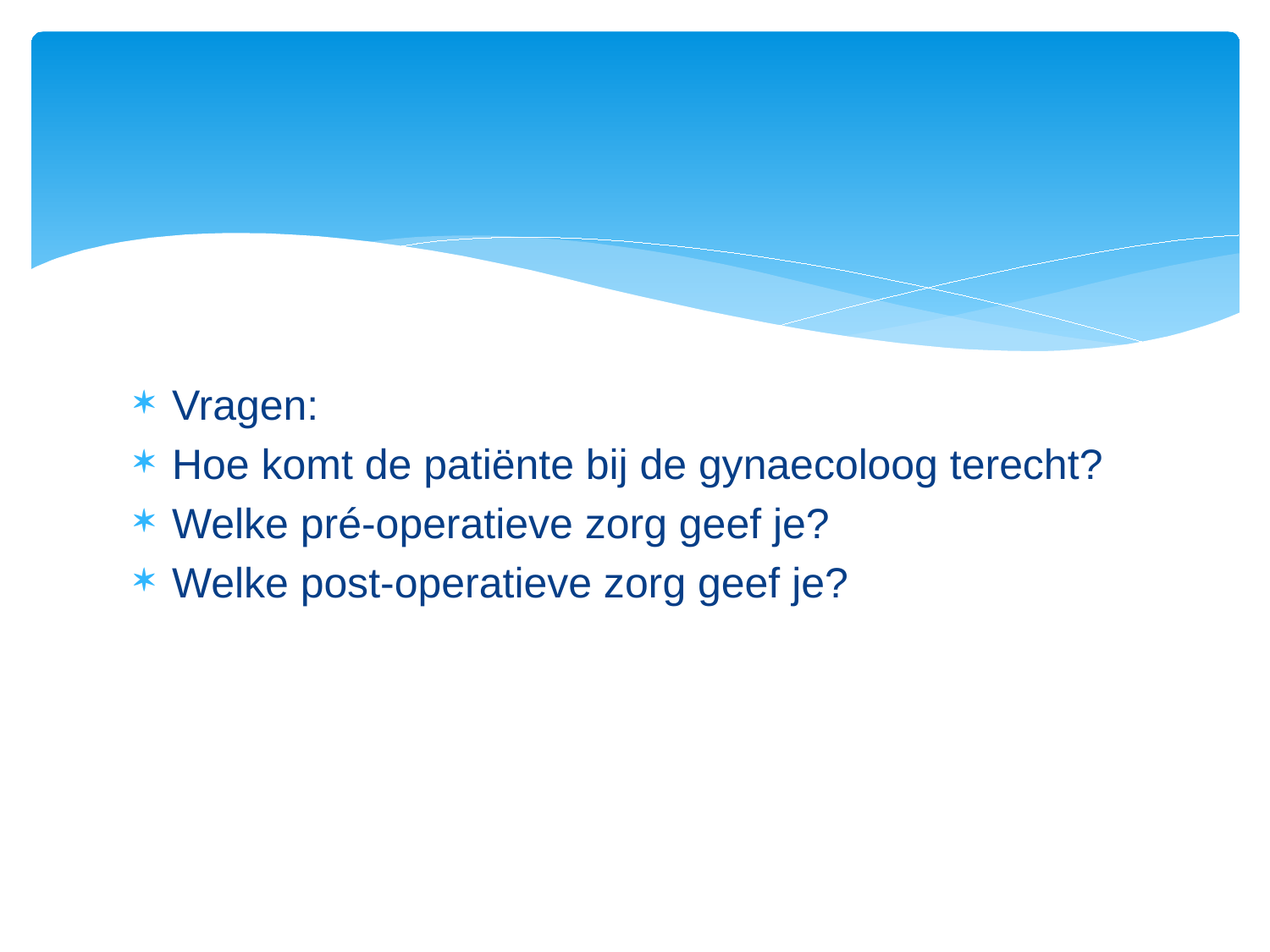

#
Vragen:
Hoe komt de patiënte bij de gynaecoloog terecht?
Welke pré-operatieve zorg geef je?
Welke post-operatieve zorg geef je?